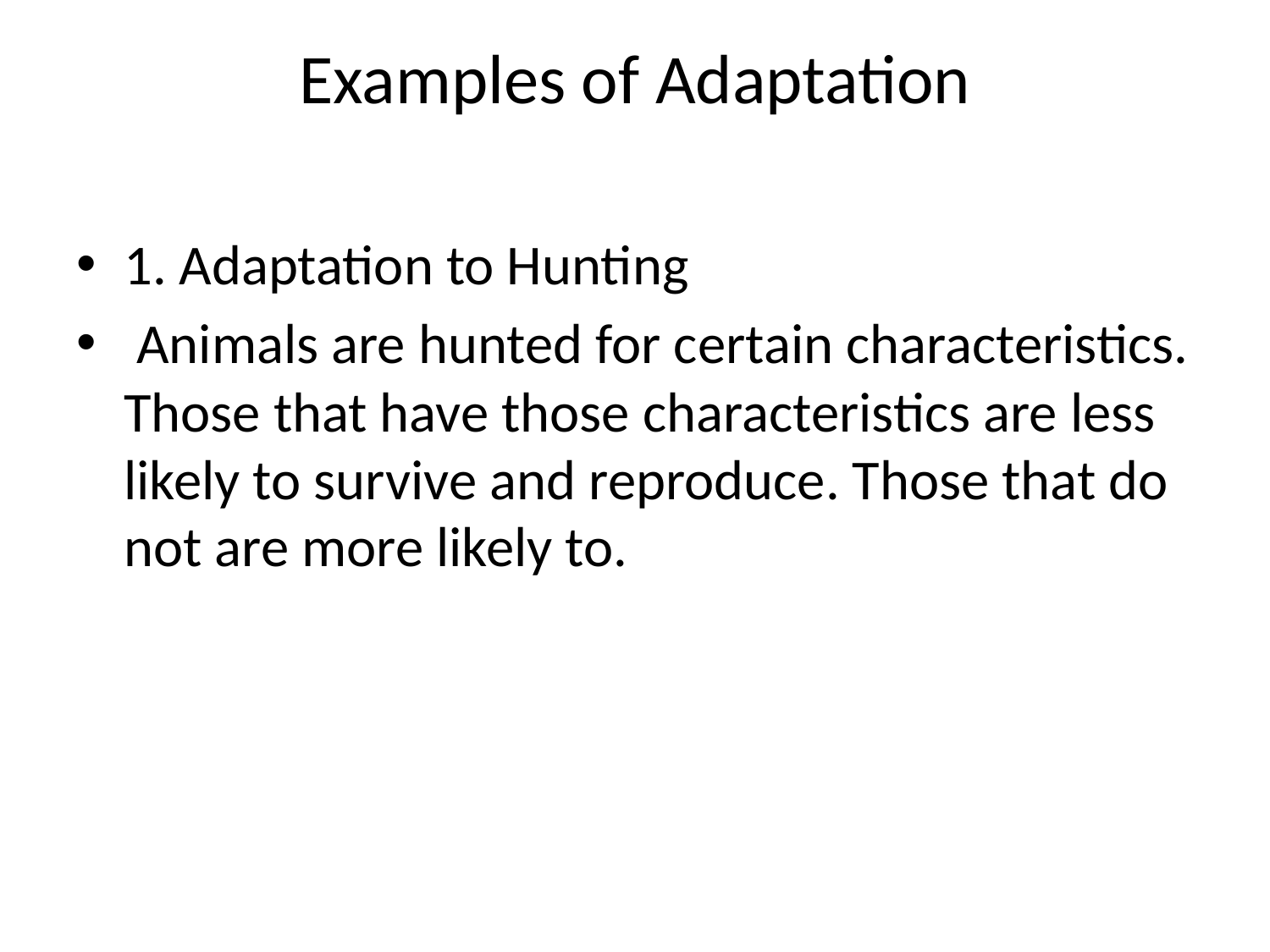

# Examples of Adaptation
1. Adaptation to Hunting
 Animals are hunted for certain characteristics. Those that have those characteristics are less likely to survive and reproduce. Those that do not are more likely to.